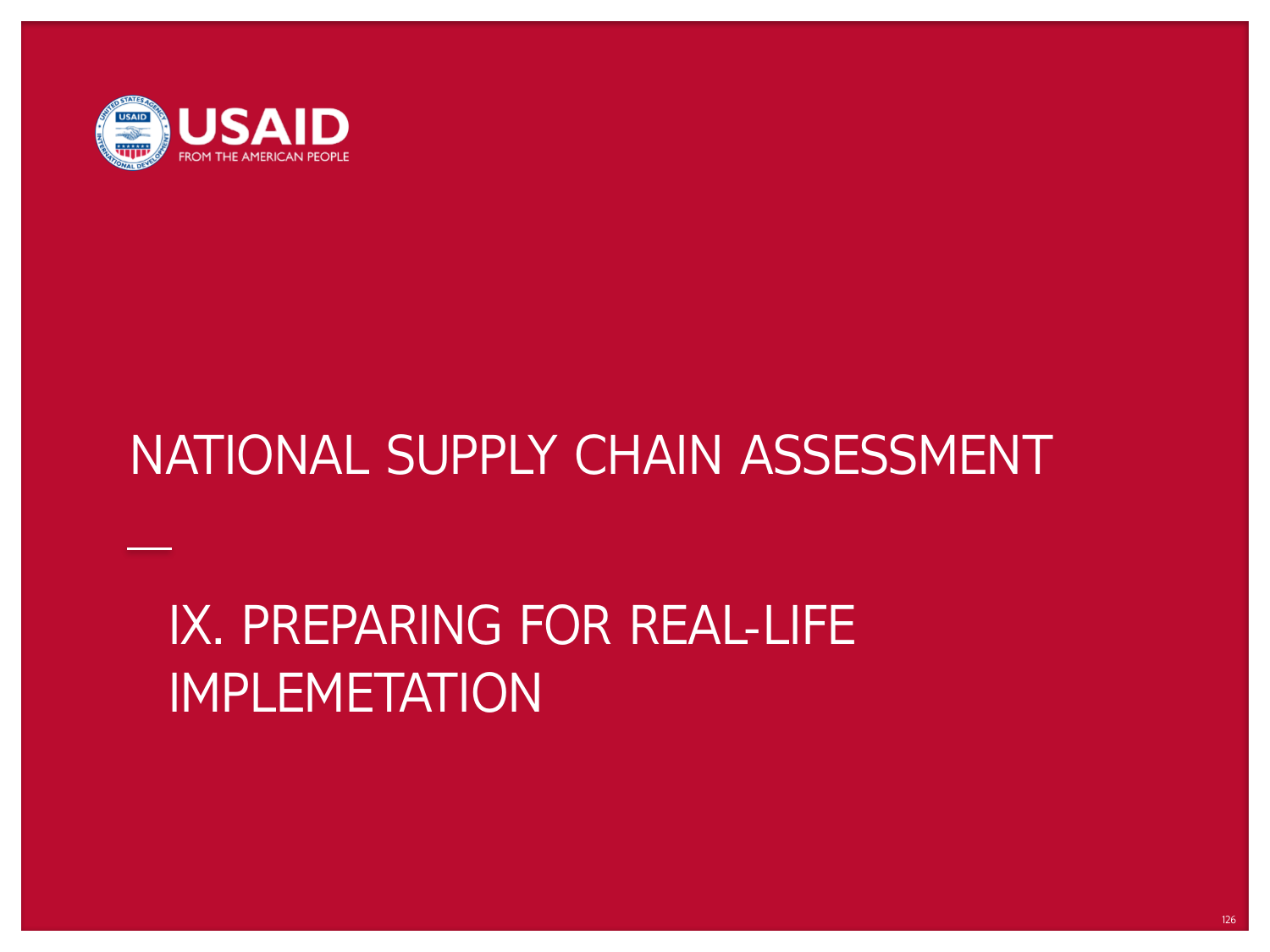

# IX. PREPARING FOR REAL-LIFE IMPLEMETATION
126